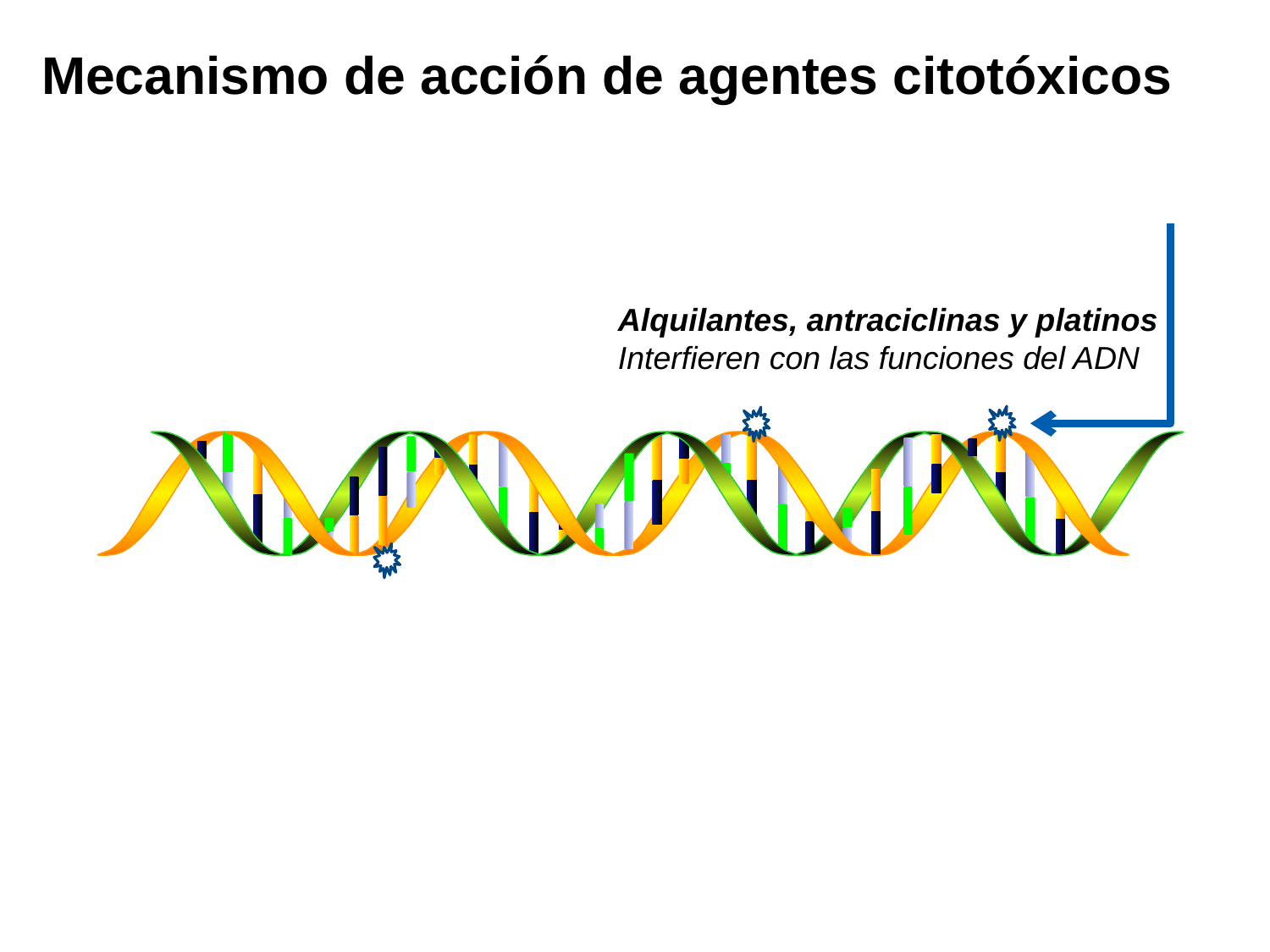

# Mecanismo de acción de agentes citotóxicos
Alquilantes, antraciclinas y platinos
Interfieren con las funciones del ADN